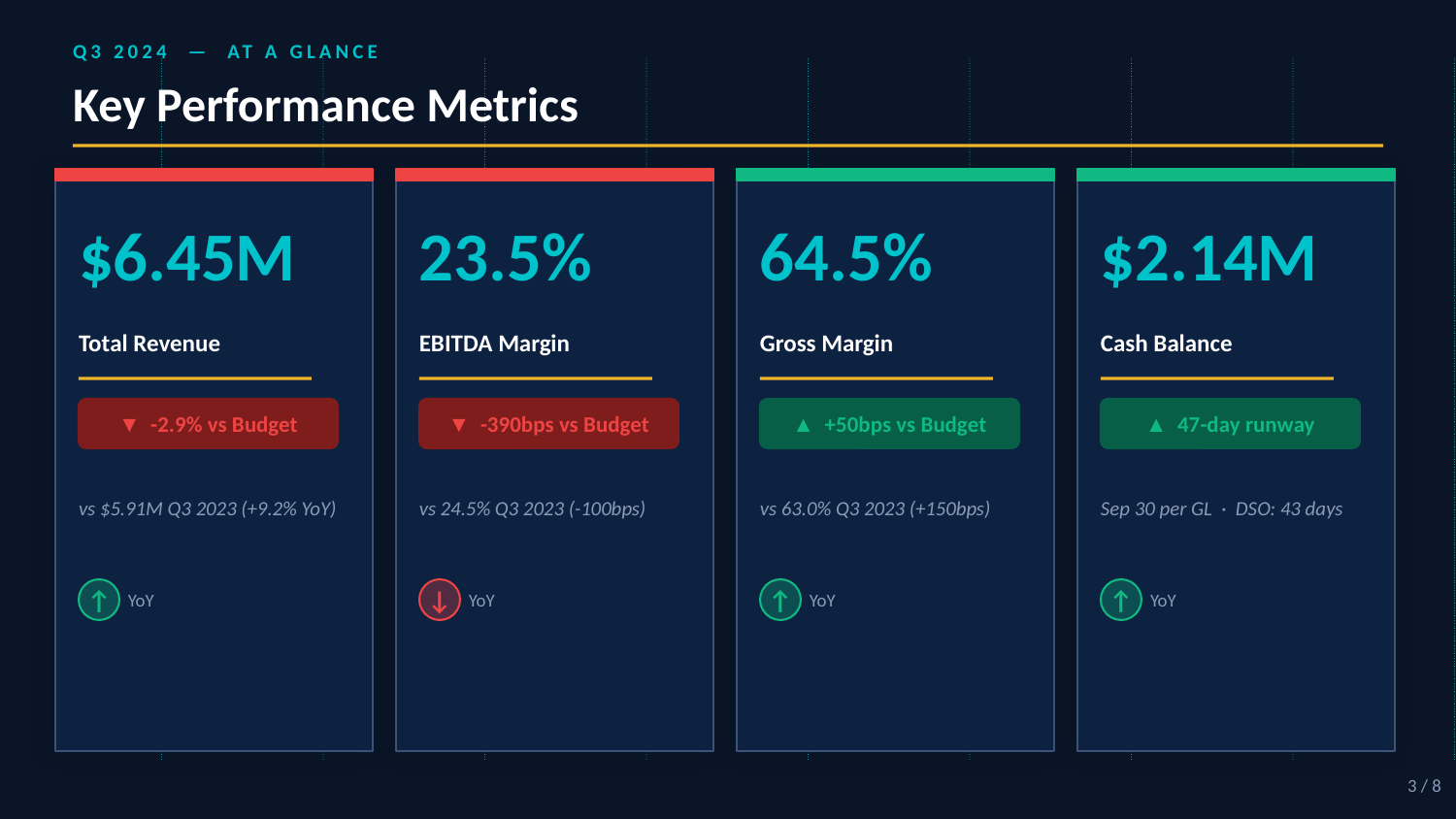

Q3 2024  —  AT A GLANCE

Key Performance Metrics

$6.45M
23.5%
64.5%
$2.14M
Total Revenue
EBITDA Margin
Gross Margin
Cash Balance

▼  -2.9% vs Budget

▼  -390bps vs Budget

▲  +50bps vs Budget

▲  47-day runway
vs $5.91M Q3 2023 (+9.2% YoY)
vs 24.5% Q3 2023 (-100bps)
vs 63.0% Q3 2023 (+150bps)
Sep 30 per GL  ·  DSO: 43 days

↑

↓

↑

↑
YoY
YoY
YoY
YoY
3 / 8